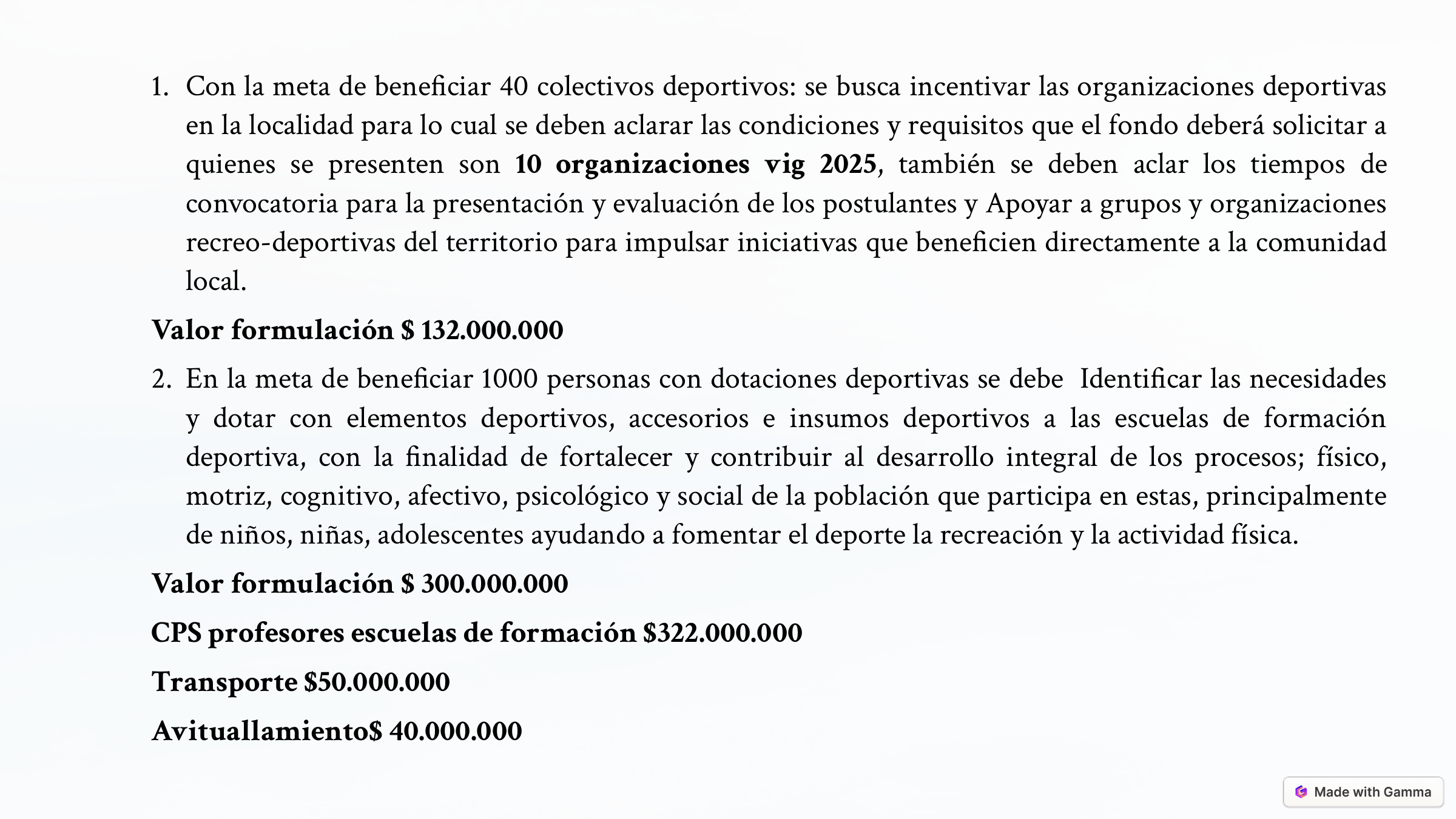

Con la meta de beneficiar 40 colectivos deportivos: se busca incentivar las organizaciones deportivas en la localidad para lo cual se deben aclarar las condiciones y requisitos que el fondo deberá solicitar a quienes se presenten son 10 organizaciones vig 2025, también se deben aclar los tiempos de convocatoria para la presentación y evaluación de los postulantes y Apoyar a grupos y organizaciones recreo-deportivas del territorio para impulsar iniciativas que beneficien directamente a la comunidad local.
Valor formulación $ 132.000.000
En la meta de beneficiar 1000 personas con dotaciones deportivas se debe  Identificar las necesidades y dotar con elementos deportivos, accesorios e insumos deportivos a las escuelas de formación deportiva, con la finalidad de fortalecer y contribuir al desarrollo integral de los procesos; físico, motriz, cognitivo, afectivo, psicológico y social de la población que participa en estas, principalmente de niños, niñas, adolescentes ayudando a fomentar el deporte la recreación y la actividad física.
Valor formulación $ 300.000.000
CPS profesores escuelas de formación $322.000.000
Transporte $50.000.000
Avituallamiento$ 40.000.000